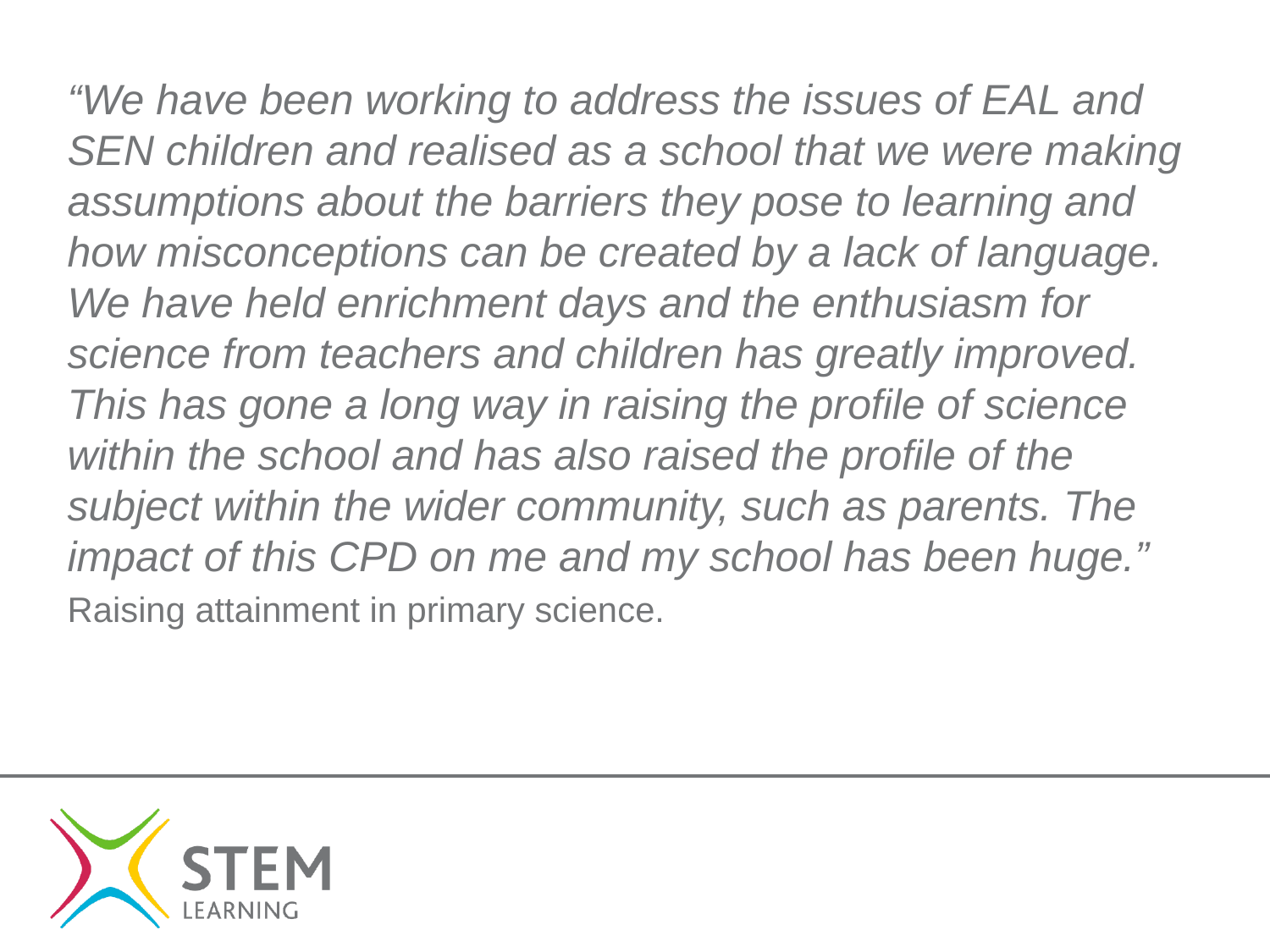

“We have been working to address the issues of EAL and SEN children and realised as a school that we were making assumptions about the barriers they pose to learning and how misconceptions can be created by a lack of language. We have held enrichment days and the enthusiasm for science from teachers and children has greatly improved. This has gone a long way in raising the profile of science within the school and has also raised the profile of the subject within the wider community, such as parents. The impact of this CPD on me and my school has been huge.”
Raising attainment in primary science.